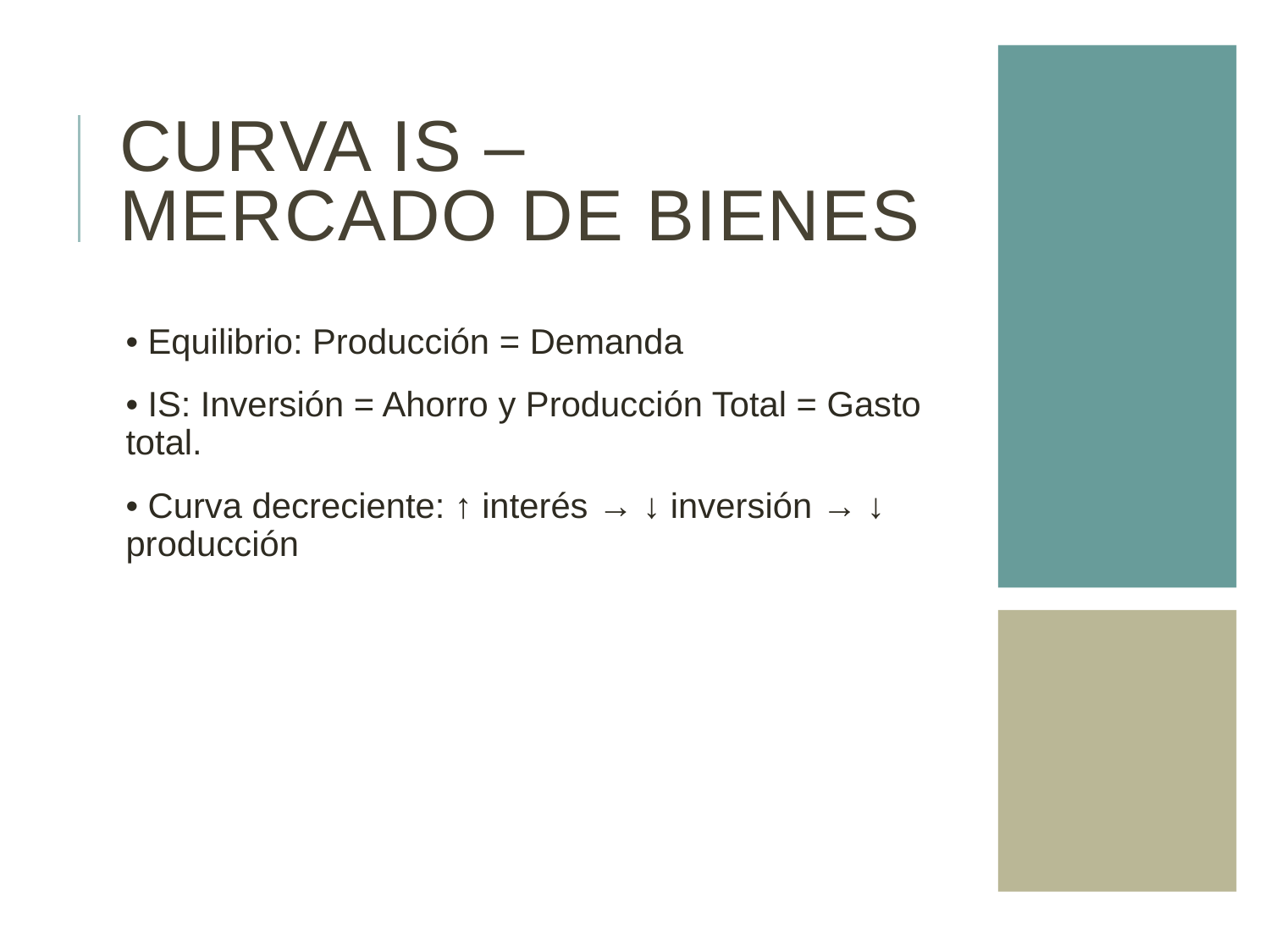

# Curva IS – Mercado de Bienes
• Equilibrio: Producción = Demanda
• IS: Inversión = Ahorro y Producción Total = Gasto total.
• Curva decreciente: ↑ interés → ↓ inversión → ↓ producción